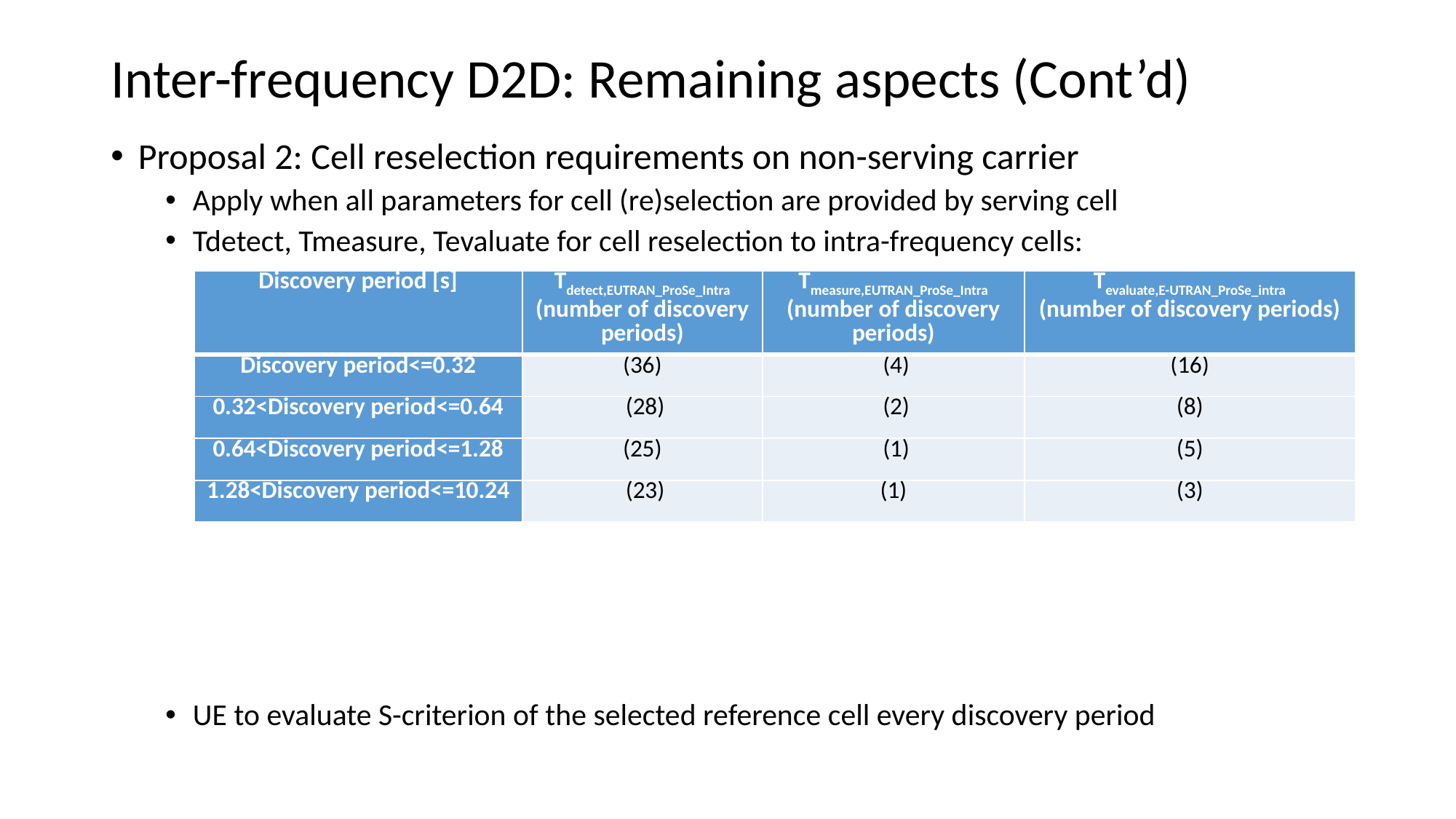

# Inter-frequency D2D: Remaining aspects (Cont’d)
Proposal 2: Cell reselection requirements on non-serving carrier
Apply when all parameters for cell (re)selection are provided by serving cell
Tdetect, Tmeasure, Tevaluate for cell reselection to intra-frequency cells:

UE to evaluate S-criterion of the selected reference cell every discovery period
| Discovery period [s] | Tdetect,EUTRAN\_ProSe\_Intra (number of discovery periods) | Tmeasure,EUTRAN\_ProSe\_Intra (number of discovery periods) | Tevaluate,E-UTRAN\_ProSe\_intra (number of discovery periods) |
| --- | --- | --- | --- |
| Discovery period<=0.32 | (36) | (4) | (16) |
| 0.32<Discovery period<=0.64 | (28) | (2) | (8) |
| 0.64<Discovery period<=1.28 | (25) | (1) | (5) |
| 1.28<Discovery period<=10.24 | (23) | (1) | (3) |